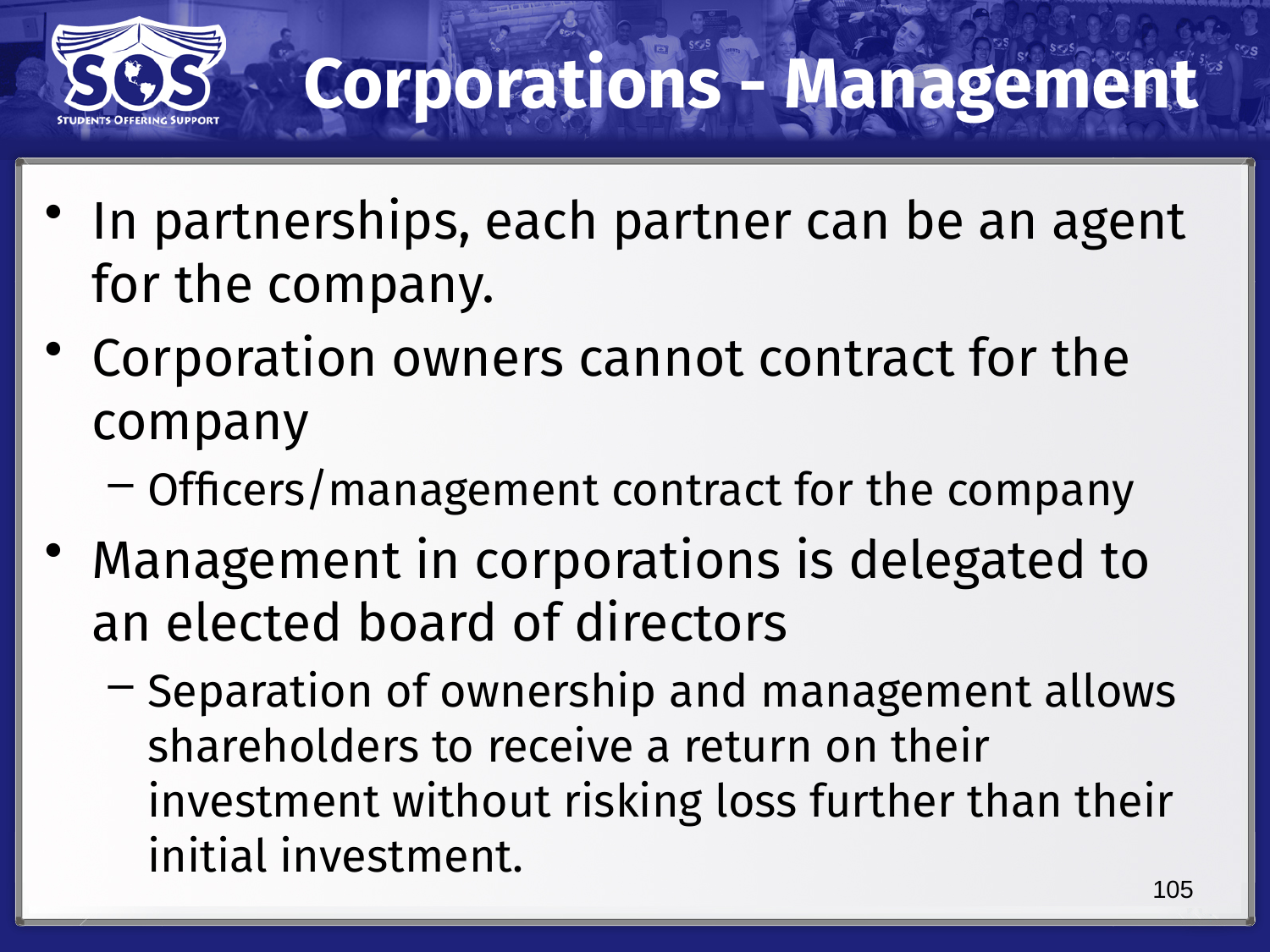

# Corporations - Management
In partnerships, each partner can be an agent for the company.
Corporation owners cannot contract for the company
Officers/management contract for the company
Management in corporations is delegated to an elected board of directors
Separation of ownership and management allows shareholders to receive a return on their investment without risking loss further than their initial investment.

105